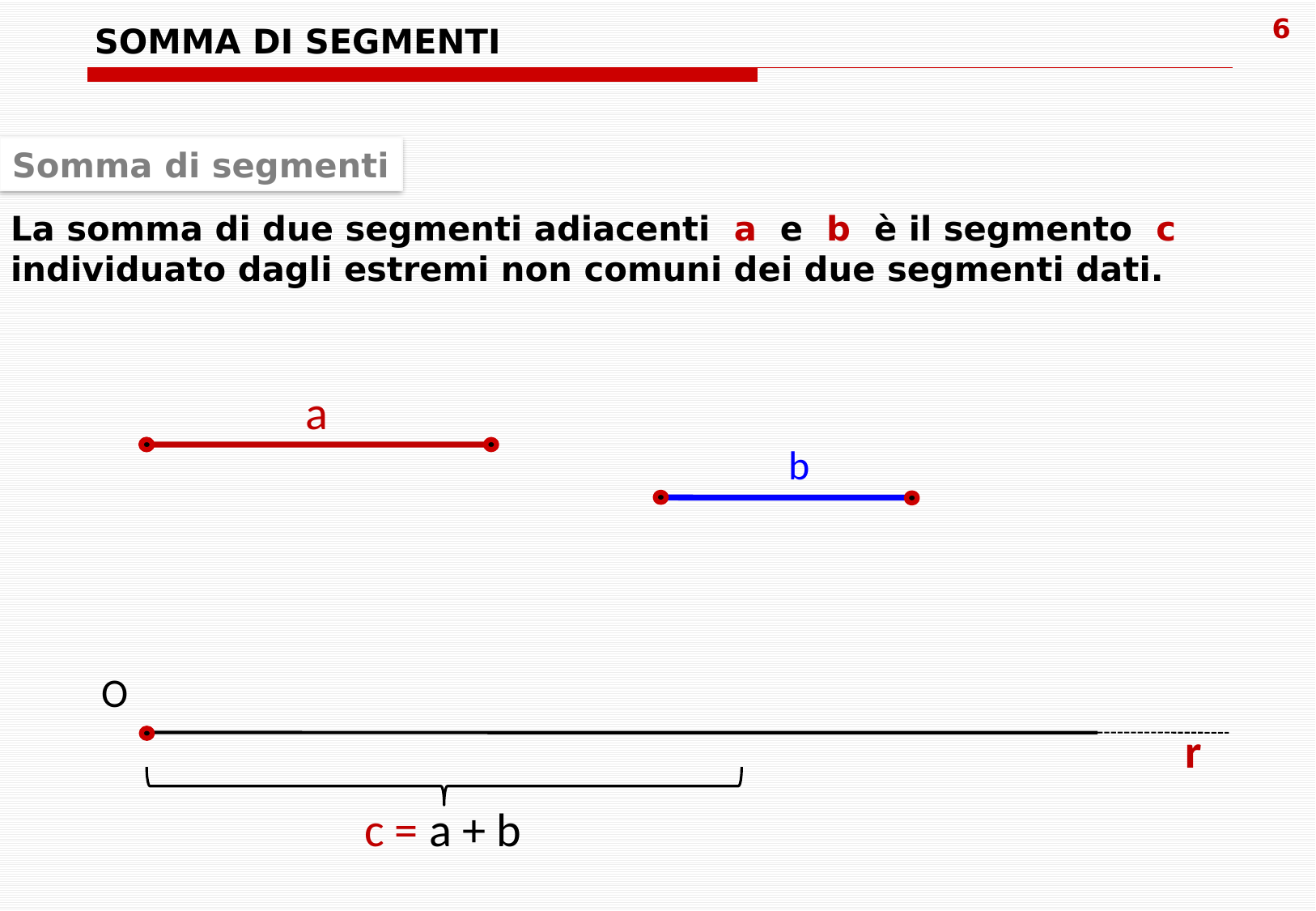

SOMMA DI SEGMENTI
Somma di segmenti
La somma di due segmenti adiacenti  a  e  b  è il segmento  c individuato dagli estremi non comuni dei due segmenti dati.
a

b

O
r

c = a + b